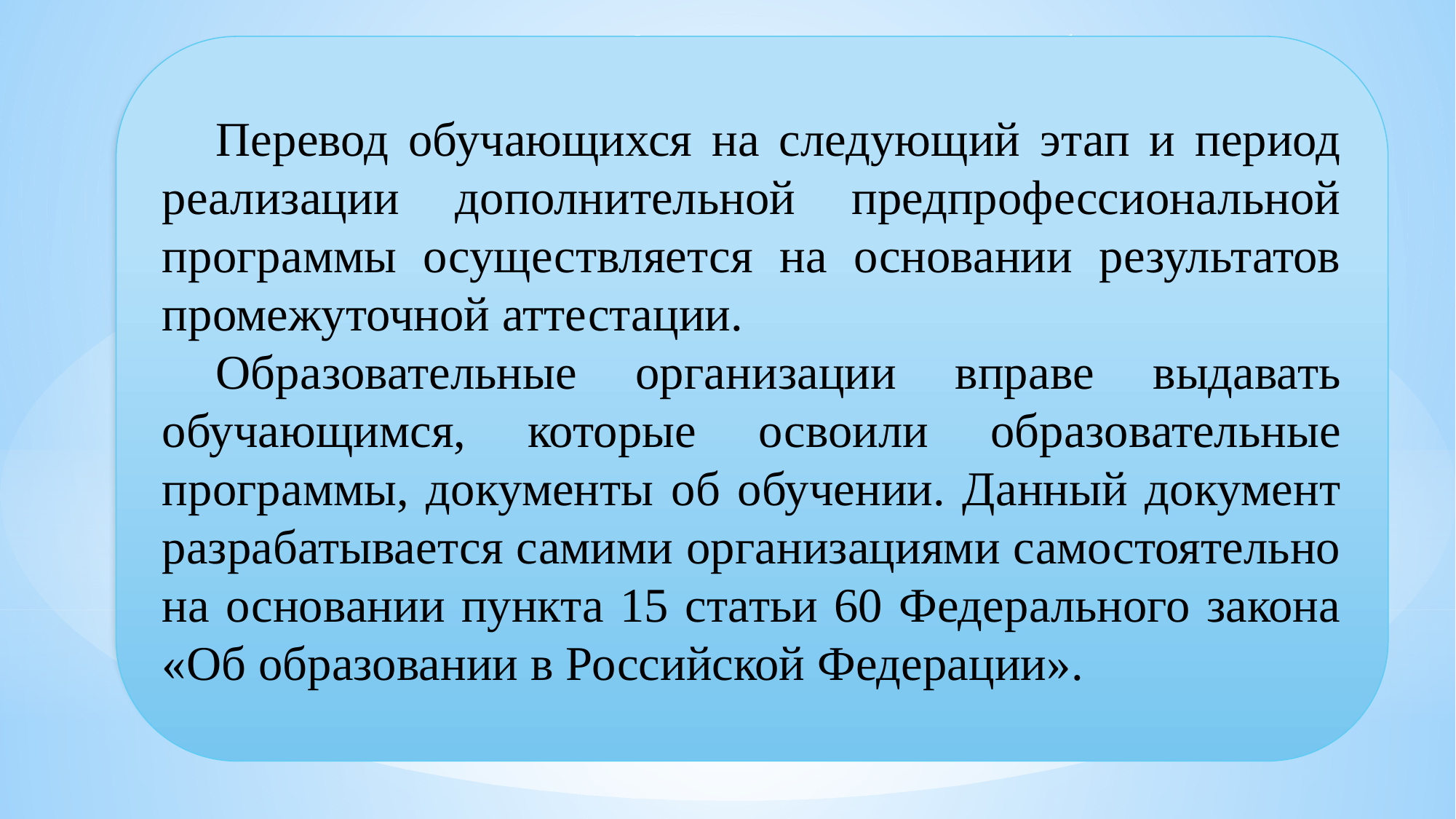

Дополнительные предпрофессиональные программы в области физической культуры и спорта
Перевод обучающихся на следующий этап и период реализации дополнительной предпрофессиональной программы осуществляется на основании результатов промежуточной аттестации.
Образовательные организации вправе выдавать обучающимся, которые освоили образовательные программы, документы об обучении. Данный документ разрабатывается самими организациями самостоятельно на основании пункта 15 статьи 60 Федерального закона «Об образовании в Российской Федерации».